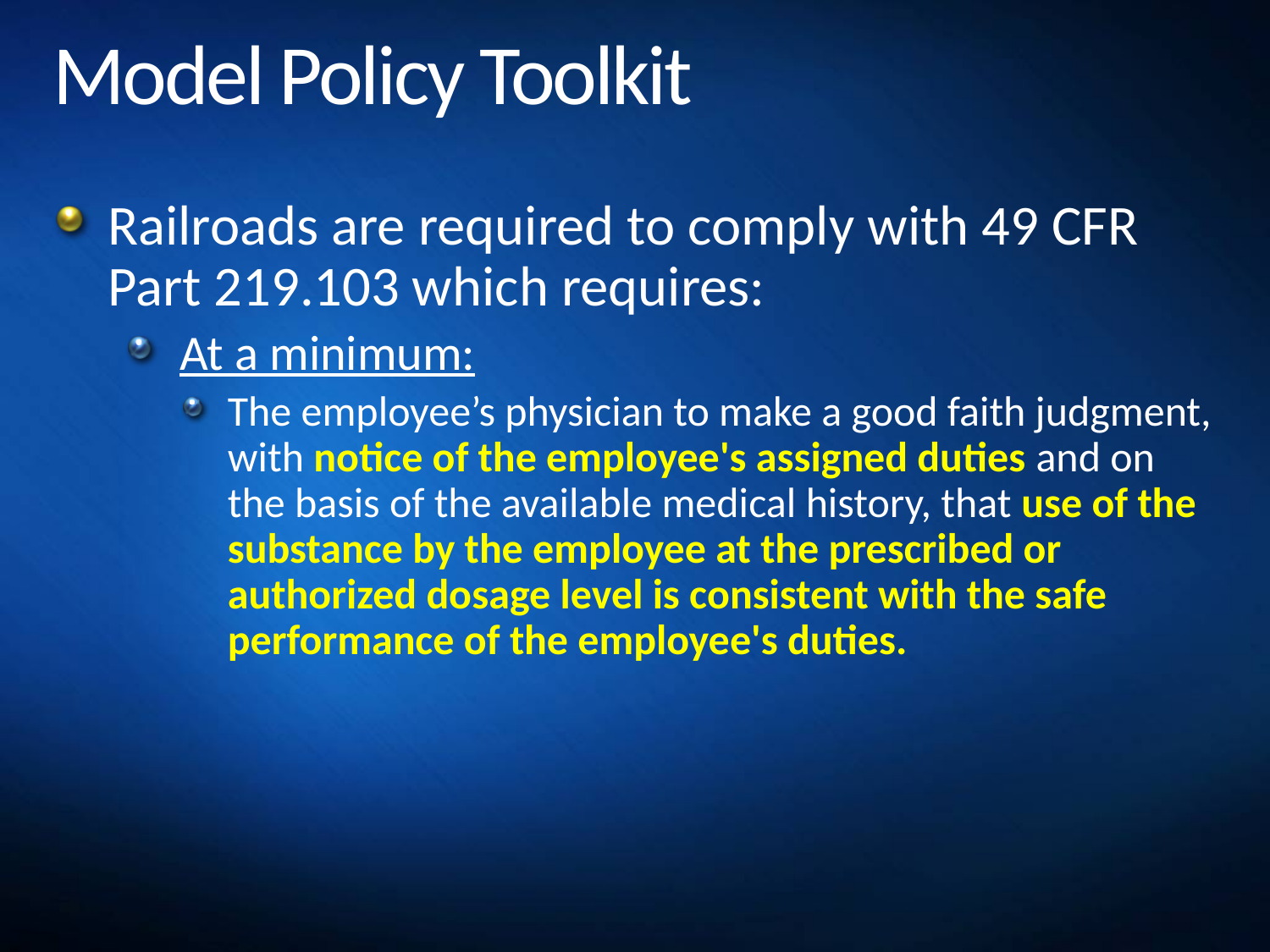

# Model Policy Toolkit
Railroads are required to comply with 49 CFR Part 219.103 which requires:
At a minimum:
The employee’s physician to make a good faith judgment, with notice of the employee's assigned duties and on the basis of the available medical history, that use of the substance by the employee at the prescribed or authorized dosage level is consistent with the safe performance of the employee's duties.